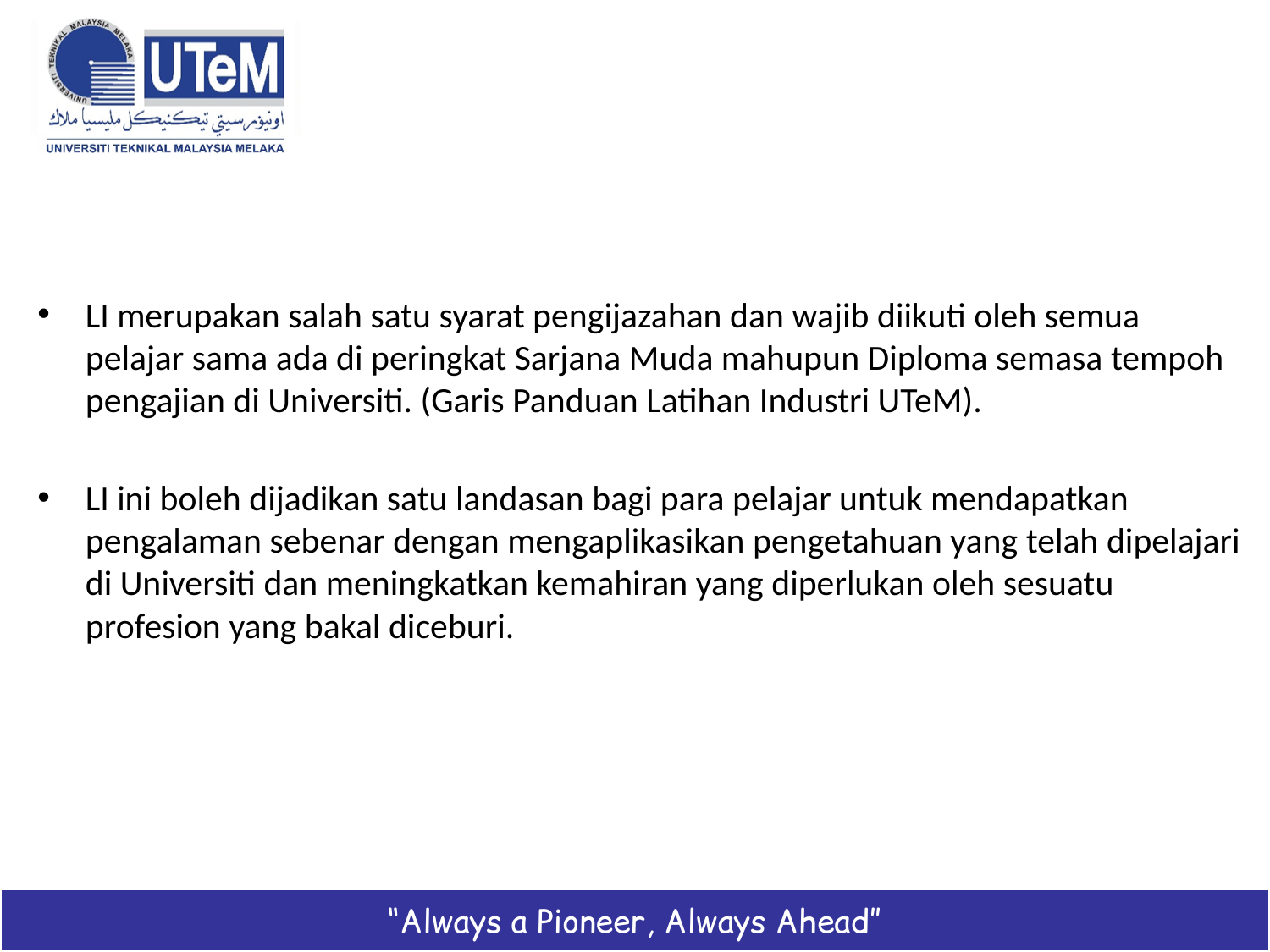

#
LI merupakan salah satu syarat pengijazahan dan wajib diikuti oleh semua pelajar sama ada di peringkat Sarjana Muda mahupun Diploma semasa tempoh pengajian di Universiti. (Garis Panduan Latihan Industri UTeM).

LI ini boleh dijadikan satu landasan bagi para pelajar untuk mendapatkan pengalaman sebenar dengan mengaplikasikan pengetahuan yang telah dipelajari di Universiti dan meningkatkan kemahiran yang diperlukan oleh sesuatu profesion yang bakal diceburi.